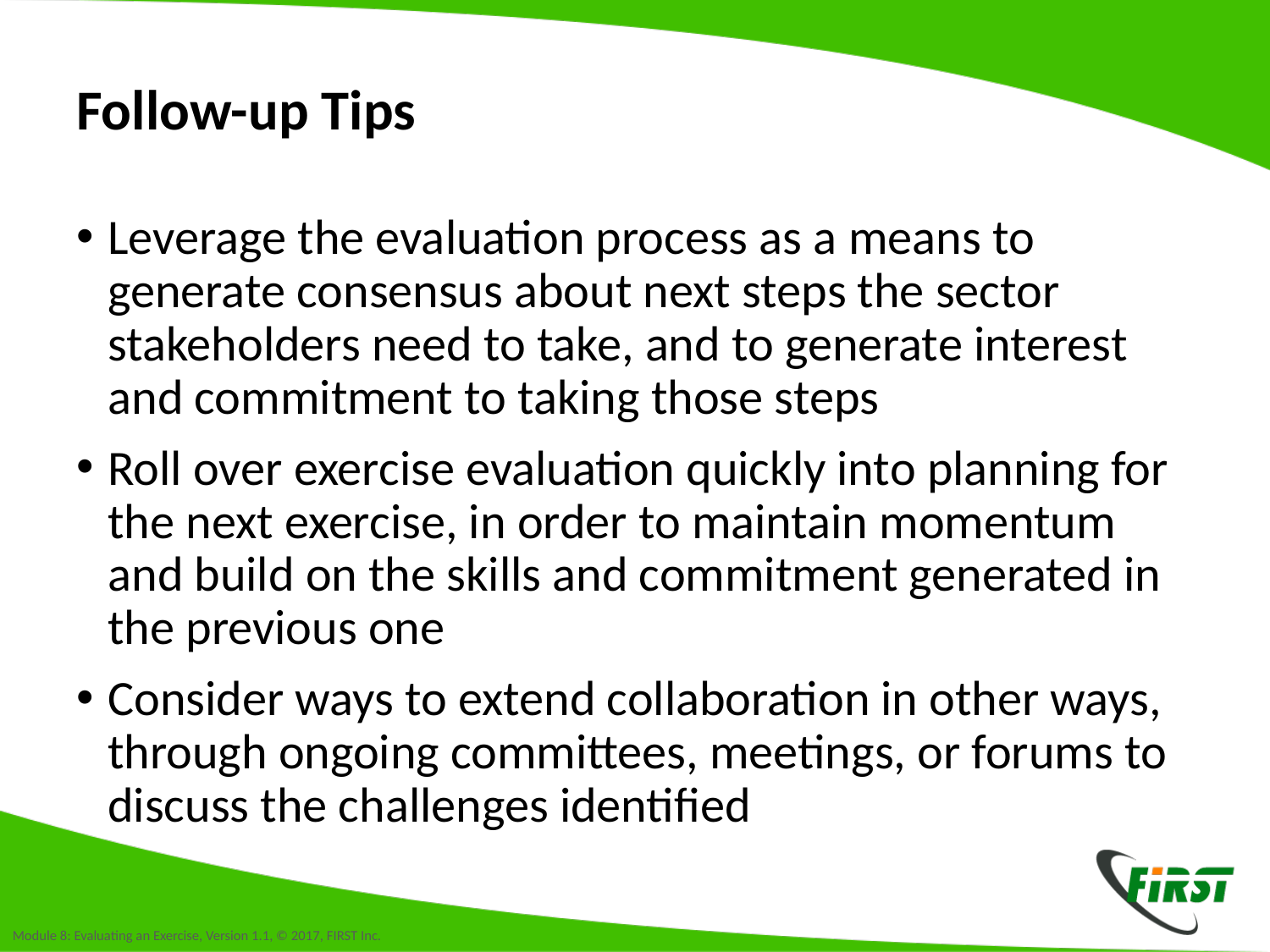

# Follow-up Tips
Leverage the evaluation process as a means to generate consensus about next steps the sector stakeholders need to take, and to generate interest and commitment to taking those steps
Roll over exercise evaluation quickly into planning for the next exercise, in order to maintain momentum and build on the skills and commitment generated in the previous one
Consider ways to extend collaboration in other ways, through ongoing committees, meetings, or forums to discuss the challenges identified